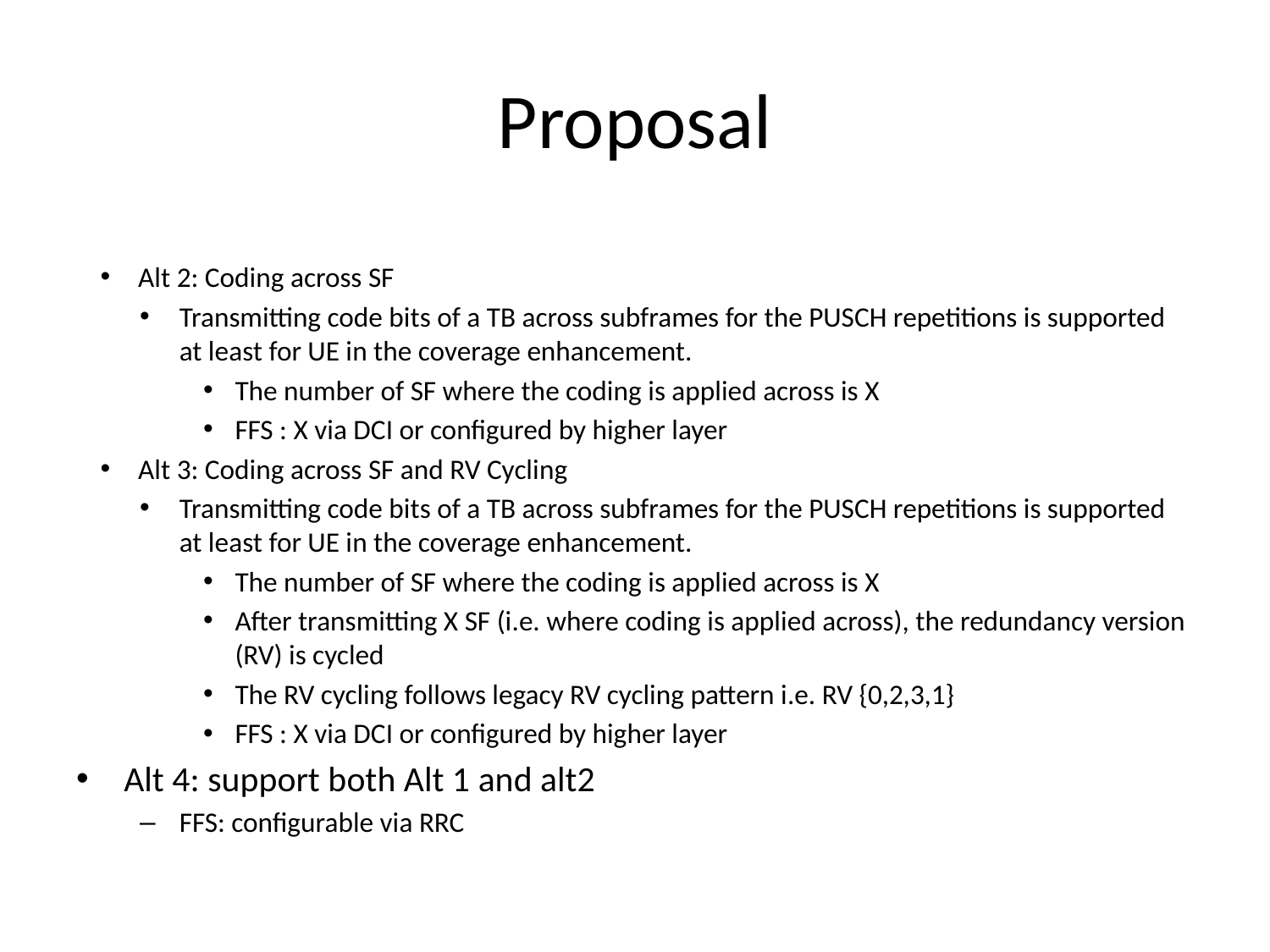

# Proposal

Alt 2: Coding across SF
Transmitting code bits of a TB across subframes for the PUSCH repetitions is supported at least for UE in the coverage enhancement.
The number of SF where the coding is applied across is X
FFS : X via DCI or configured by higher layer
Alt 3: Coding across SF and RV Cycling
Transmitting code bits of a TB across subframes for the PUSCH repetitions is supported at least for UE in the coverage enhancement.
The number of SF where the coding is applied across is X
After transmitting X SF (i.e. where coding is applied across), the redundancy version (RV) is cycled
The RV cycling follows legacy RV cycling pattern i.e. RV {0,2,3,1}
FFS : X via DCI or configured by higher layer
Alt 4: support both Alt 1 and alt2
FFS: configurable via RRC